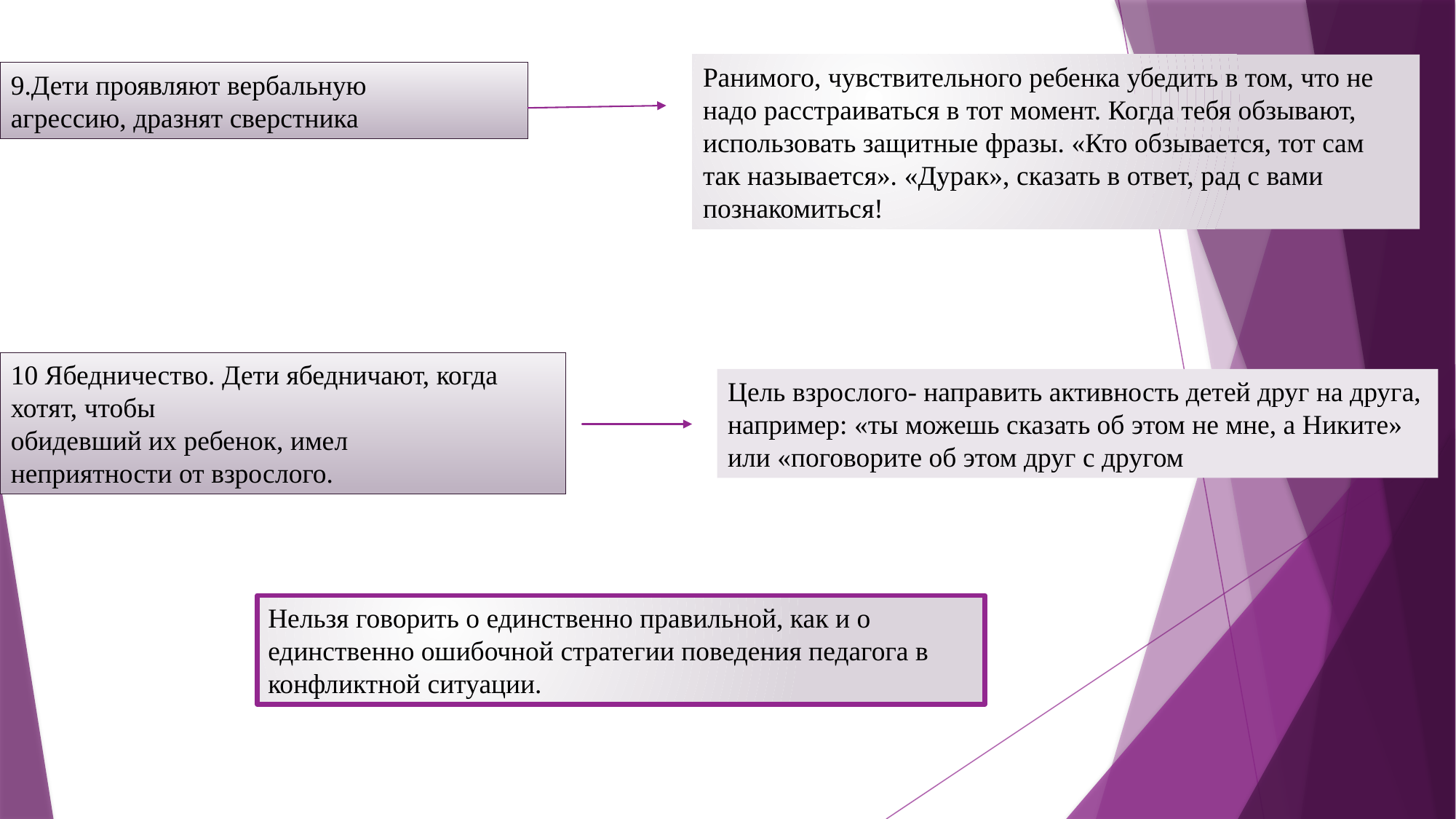

Ранимого, чувствительного ребенка убедить в том, что не надо расстраиваться в тот момент. Когда тебя обзывают, использовать защитные фразы. «Кто обзывается, тот сам так называется». «Дурак», сказать в ответ, рад с вами познакомиться!
9.Дети проявляют вербальную
агрессию, дразнят сверстника
10 Ябедничество. Дети ябедничают, когда хотят, чтобы
обидевший их ребенок, имел
неприятности от взрослого.
Цель взрослого- направить активность детей друг на друга, например: «ты можешь сказать об этом не мне, а Никите» или «поговорите об этом друг с другом
Нельзя говорить о единственно правильной, как и о единственно ошибочной стратегии поведения педагога в конфликтной ситуации.